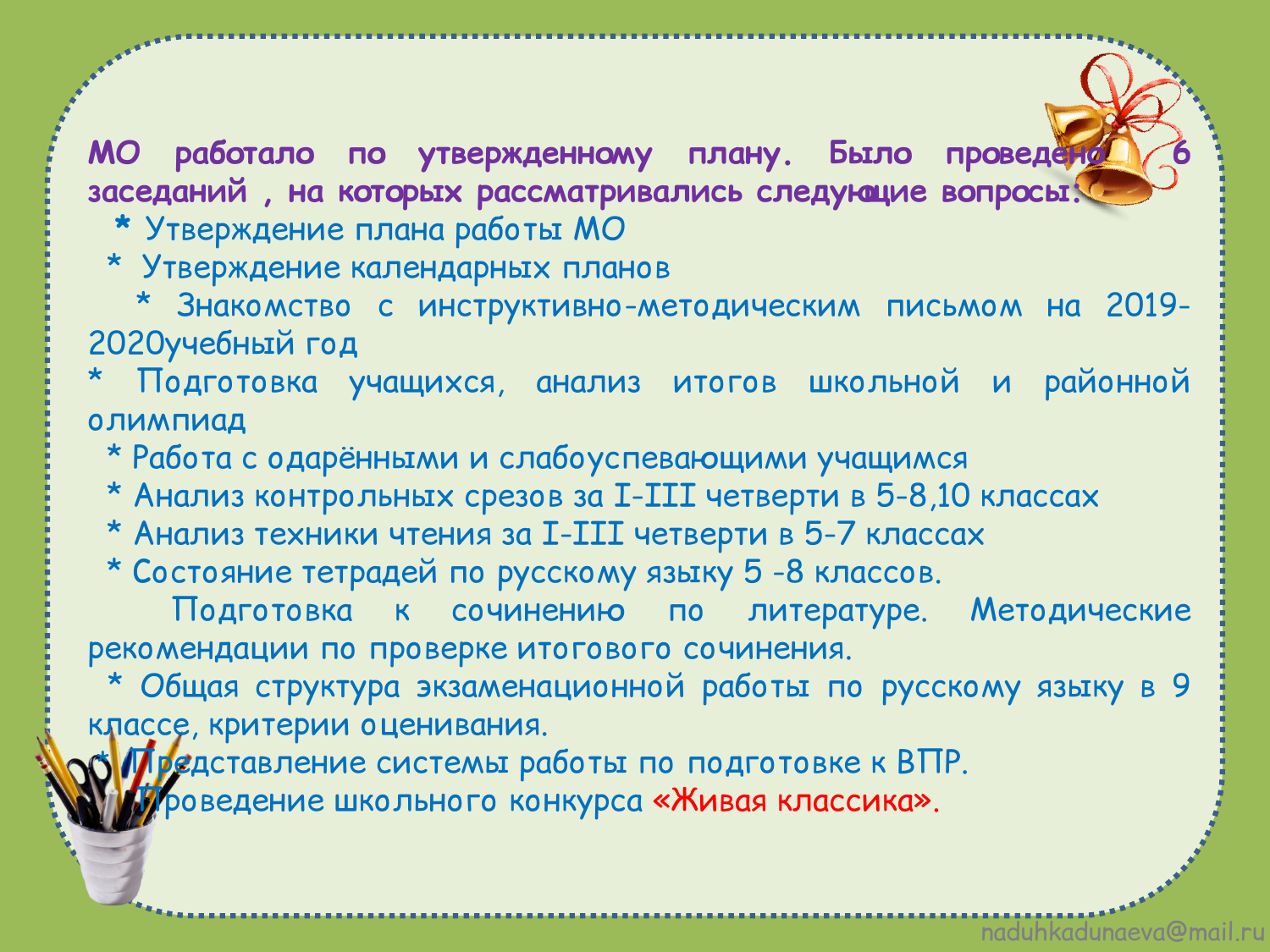

МО работало по утвержденному плану. Было проведено  6 заседаний , на которых рассматривались следующие вопросы:
  * Утверждение плана работы МО
  *  Утверждение календарных планов
  * Знакомство с инструктивно-методическим письмом на 2019- 2020учебный год
* Подготовка учащихся, анализ итогов школьной и районной олимпиад
  * Работа с одарёнными и слабоуспевающими учащимся
  * Анализ контрольных срезов за I-III четверти в 5-8,10 классах
  * Анализ техники чтения за I-III четверти в 5-7 классах
  * Состояние тетрадей по русскому языку 5 -8 классов.
  Подготовка к сочинению по литературе. Методические рекомендации по проверке итогового сочинения.
 * Общая структура экзаменационной работы по русскому языку в 9 классе, критерии оценивания.
 *  Представление системы работы по подготовке к ВПР.
     Проведение школьного конкурса «Живая классика».